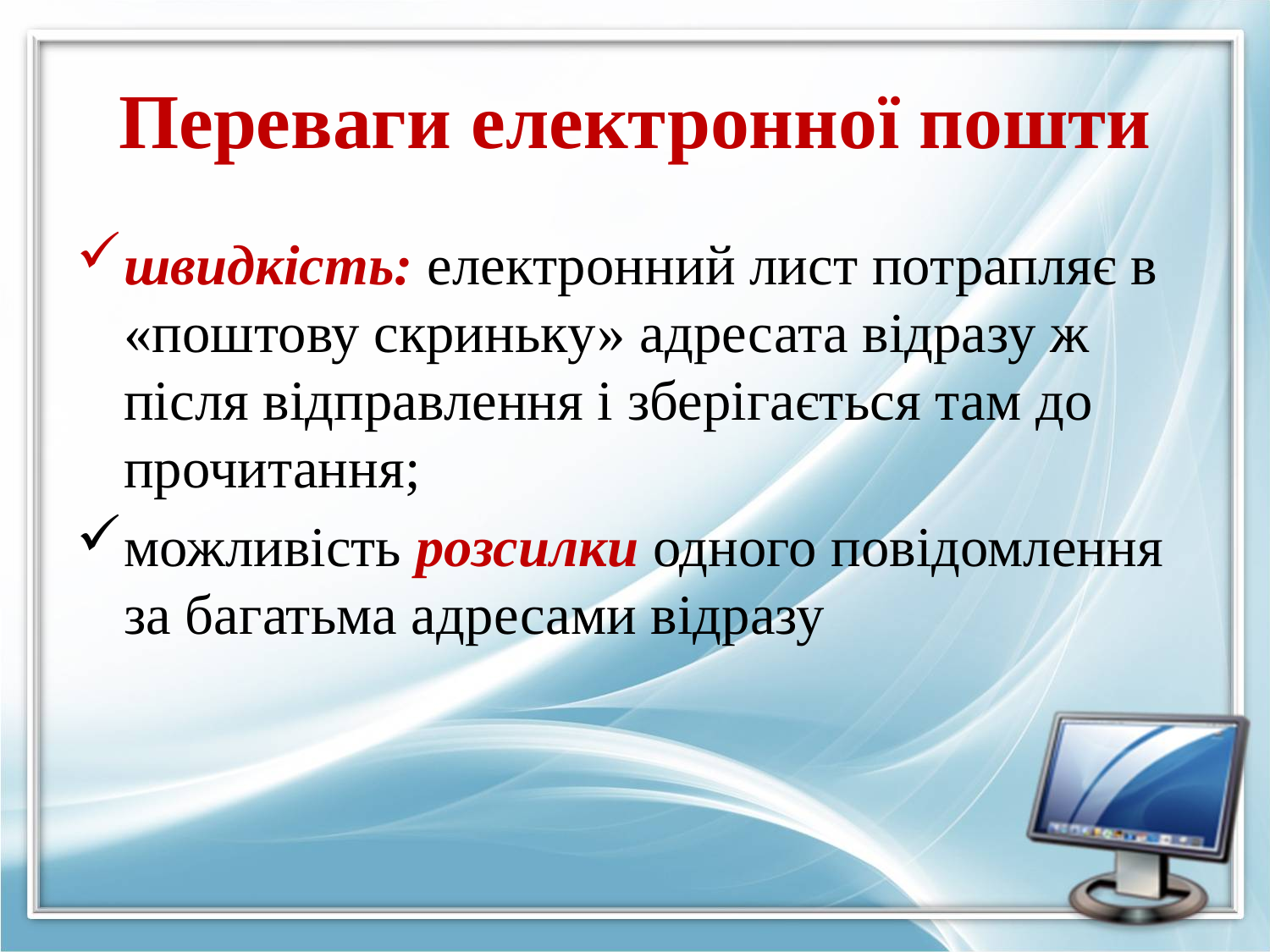

# Переваги електронної пошти
швидкість: електронний лист потрапляє в «поштову скриньку» адресата відразу ж після відправлення і зберігається там до прочитання;
можливість розсилки одного повідомлення за багатьма адресами відразу